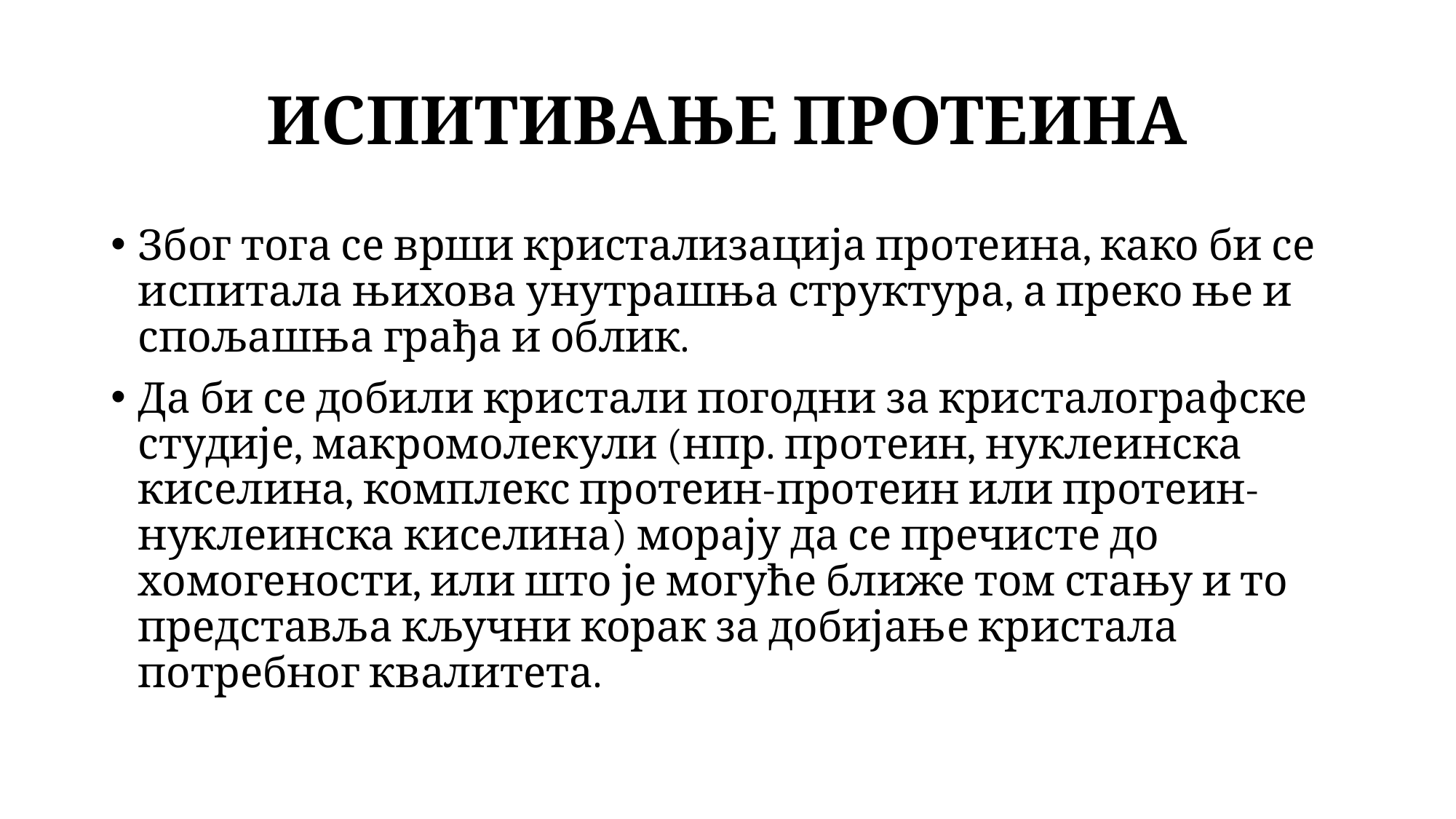

# ИСПИТИВАЊЕ ПРОТЕИНА
Због тога се врши кристализација протеина, како би се испитала њихова унутрашња структура, а преко ње и спољашња грађа и облик.
Да би се добили кристали погодни за кристалографске студије, макромолекули (нпр. протеин, нуклеинска киселина, комплекс протеин-протеин или протеин-нуклеинска киселина) морају да се пречисте до хомогености, или што је могуће ближе том стању и то представља кључни корак за добијање кристала потребног квалитета.